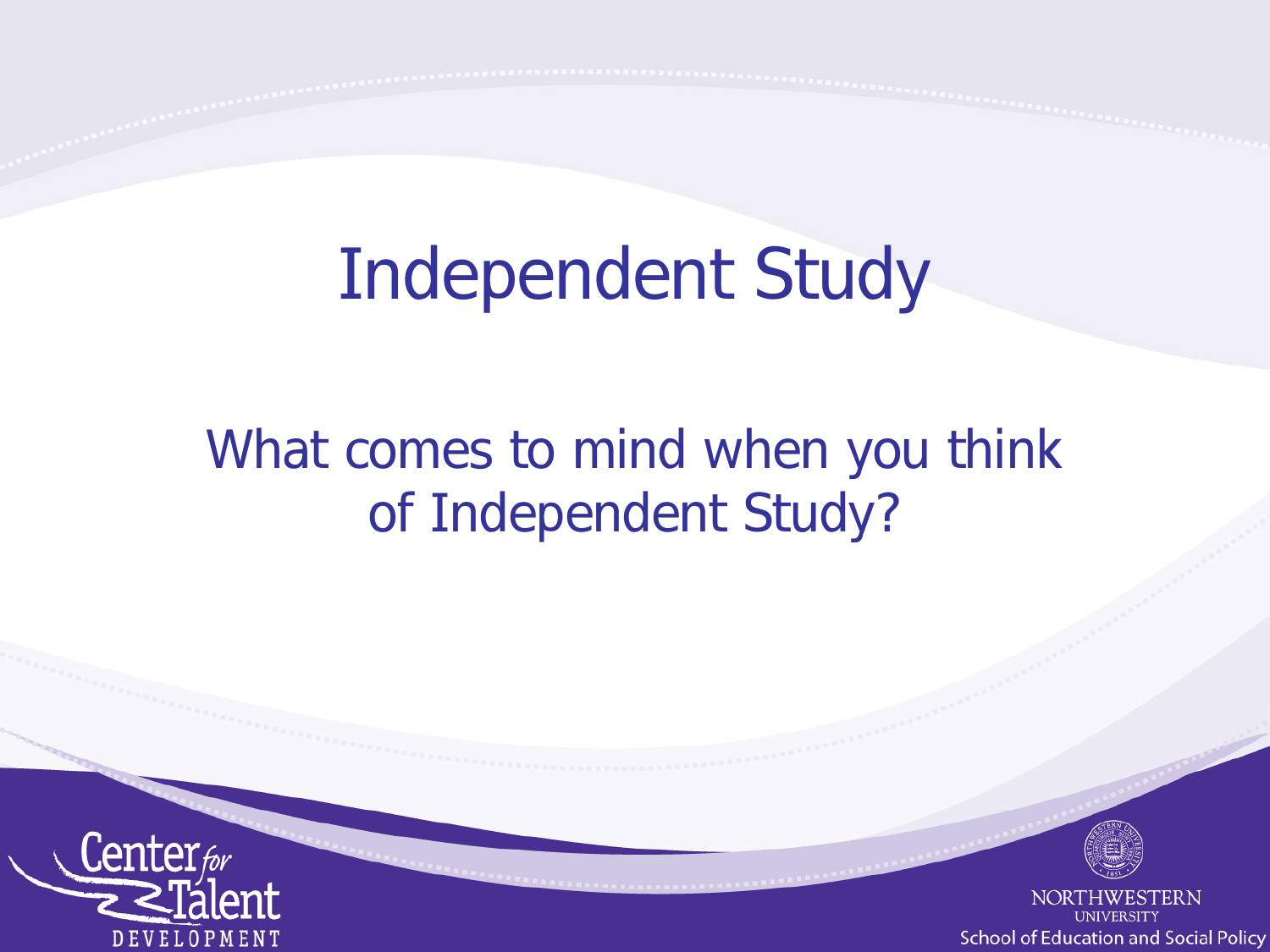

# Independent Study
What comes to mind when you think of Independent Study?